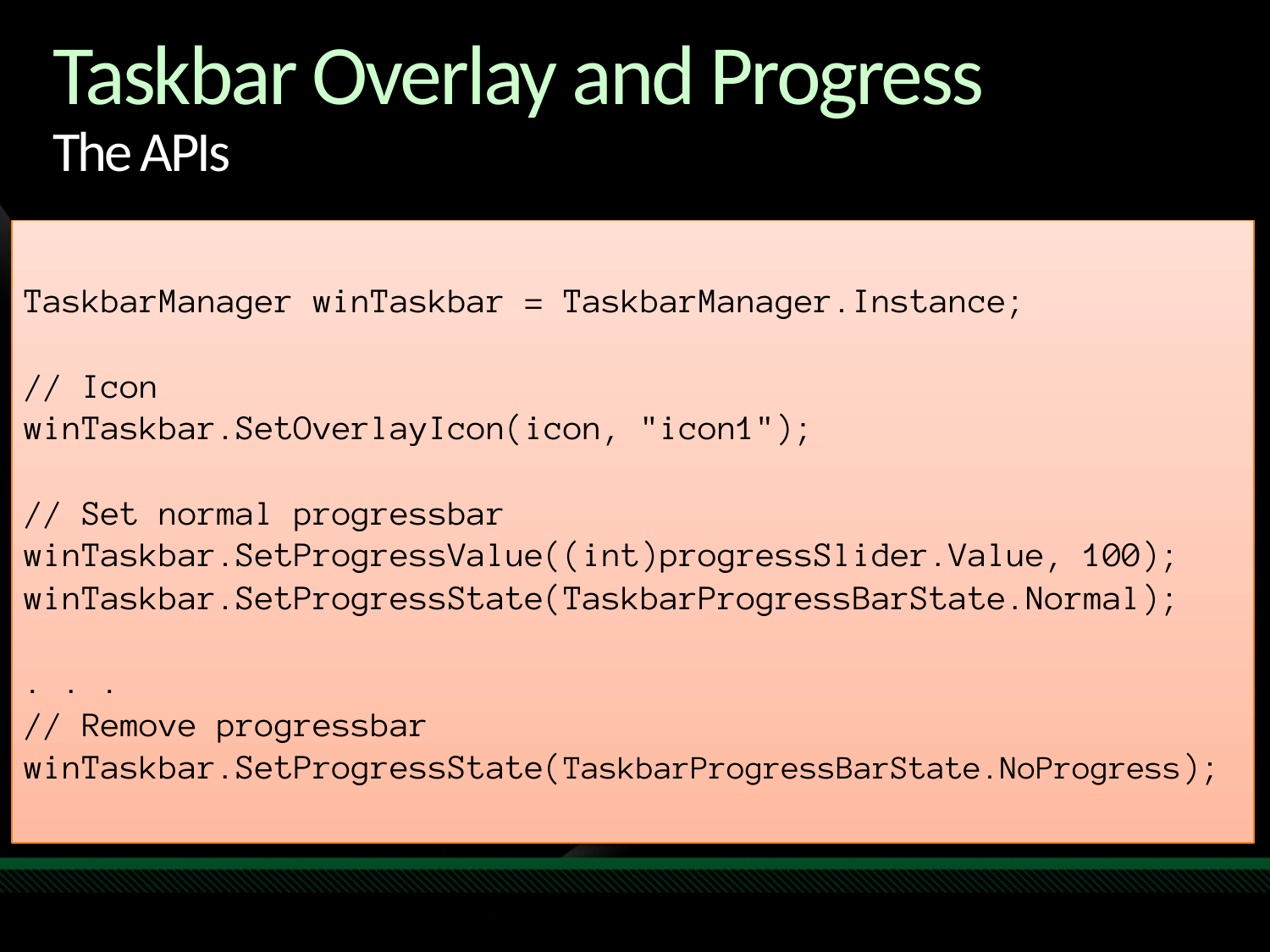

# Taskbar Overlay and Progress The APIs
TaskbarManager winTaskbar = TaskbarManager.Instance;

// Icon
winTaskbar.SetOverlayIcon(icon, "icon1");

// Set normal progressbar
winTaskbar.SetProgressValue((int)progressSlider.Value, 100);
winTaskbar.SetProgressState(TaskbarProgressBarState.Normal);

. . .
// Remove progressbar
winTaskbar.SetProgressState(TaskbarProgressBarState.NoProgress);